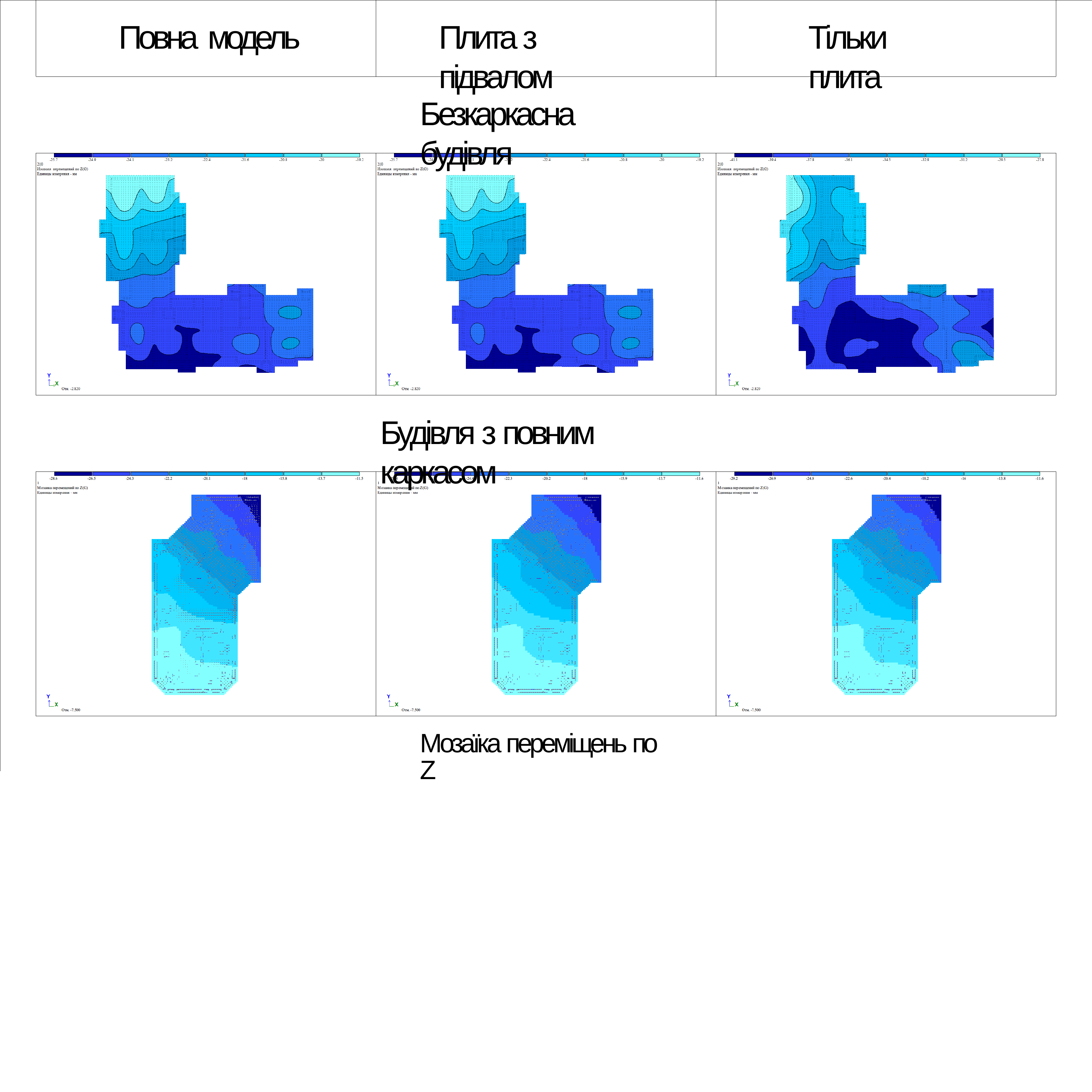

Плита з підвалом
Тільки плита
# Повна модель

Безкаркасна будівля
|  |  |  |
| --- | --- | --- |

Будівля з повним каркасом
|  |  |  |
| --- | --- | --- |

Мозаїка переміщень по Z